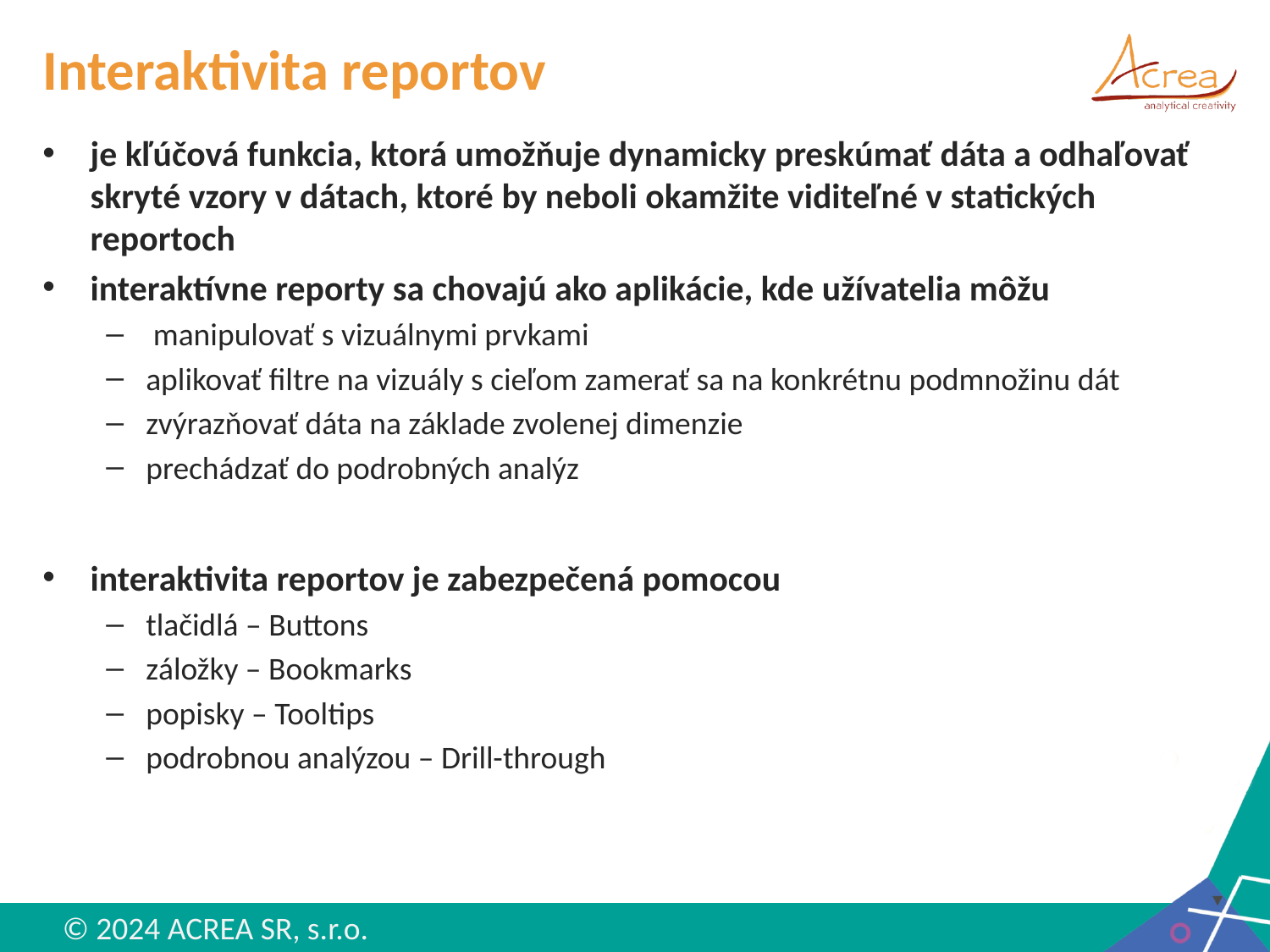

# Interaktivita reportov
je kľúčová funkcia, ktorá umožňuje dynamicky preskúmať dáta a odhaľovať skryté vzory v dátach, ktoré by neboli okamžite viditeľné v statických reportoch
interaktívne reporty sa chovajú ako aplikácie, kde užívatelia môžu
 manipulovať s vizuálnymi prvkami
aplikovať filtre na vizuály s cieľom zamerať sa na konkrétnu podmnožinu dát
zvýrazňovať dáta na základe zvolenej dimenzie
prechádzať do podrobných analýz

interaktivita reportov je zabezpečená pomocou
tlačidlá – Buttons
záložky – Bookmarks
popisky – Tooltips
podrobnou analýzou – Drill-through